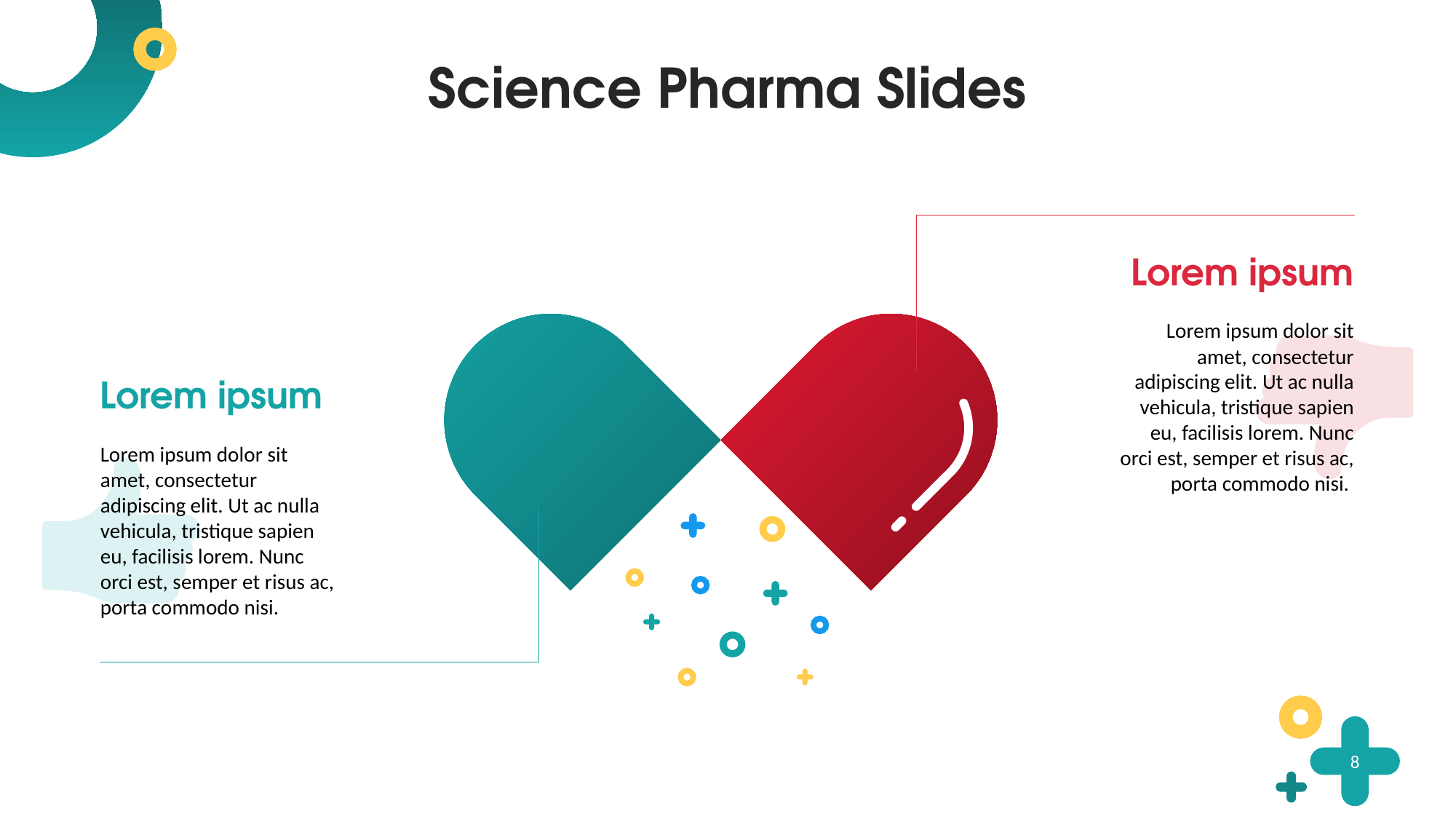

# Science Pharma Slides
Lorem ipsum

Lorem ipsum dolor sit amet, consectetur adipiscing elit. Ut ac nulla vehicula, tristique sapien eu, facilisis lorem. Nunc orci est, semper et risus ac, porta commodo nisi.

Lorem ipsum
Lorem ipsum dolor sit amet, consectetur adipiscing elit. Ut ac nulla vehicula, tristique sapien eu, facilisis lorem. Nunc orci est, semper et risus ac, porta commodo nisi.

8